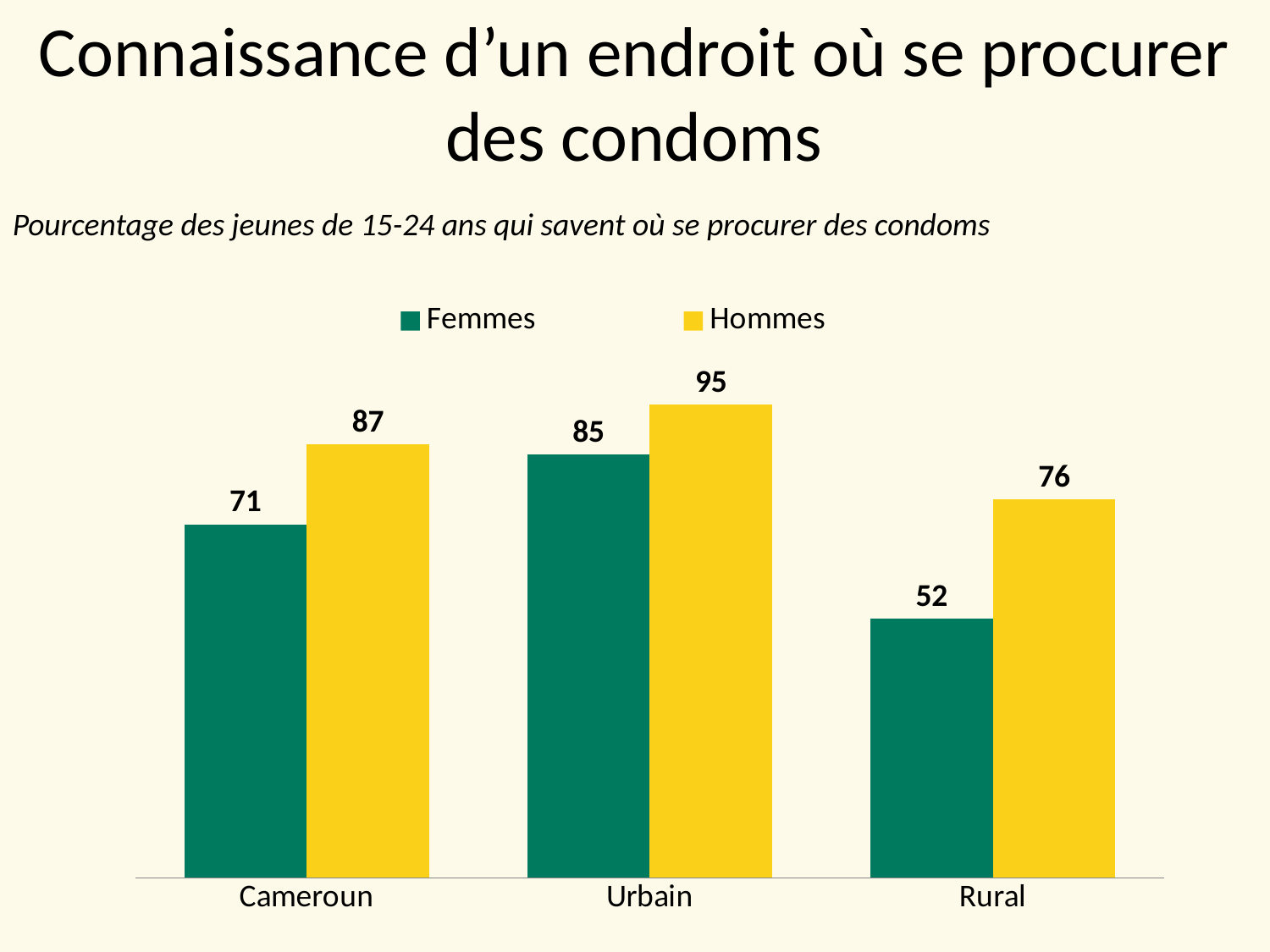

Connaissance d’un endroit où se procurer des condoms
Pourcentage des jeunes de 15-24 ans qui savent où se procurer des condoms

### Chart

| Category | Femmes  | Hommes  |
|---|---|---|
| Cameroun | 71.0 | 87.0 |
| Urbain | 85.0 | 95.0 |
| Rural | 52.0 | 76.0 |